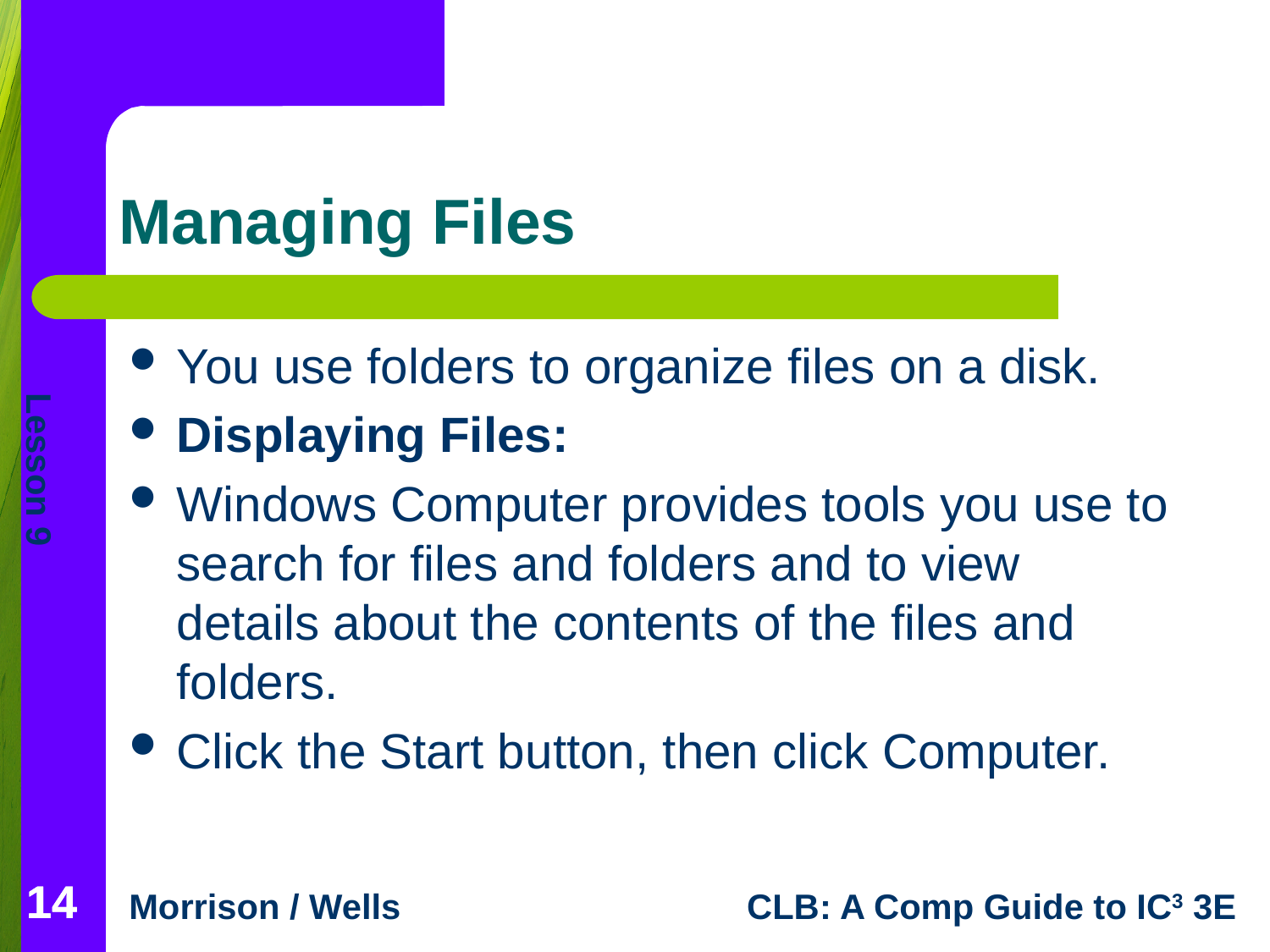

# Managing Files
You use folders to organize files on a disk.
Displaying Files:
Windows Computer provides tools you use to search for files and folders and to view details about the contents of the files and folders.
Click the Start button, then click Computer.

14
14
14